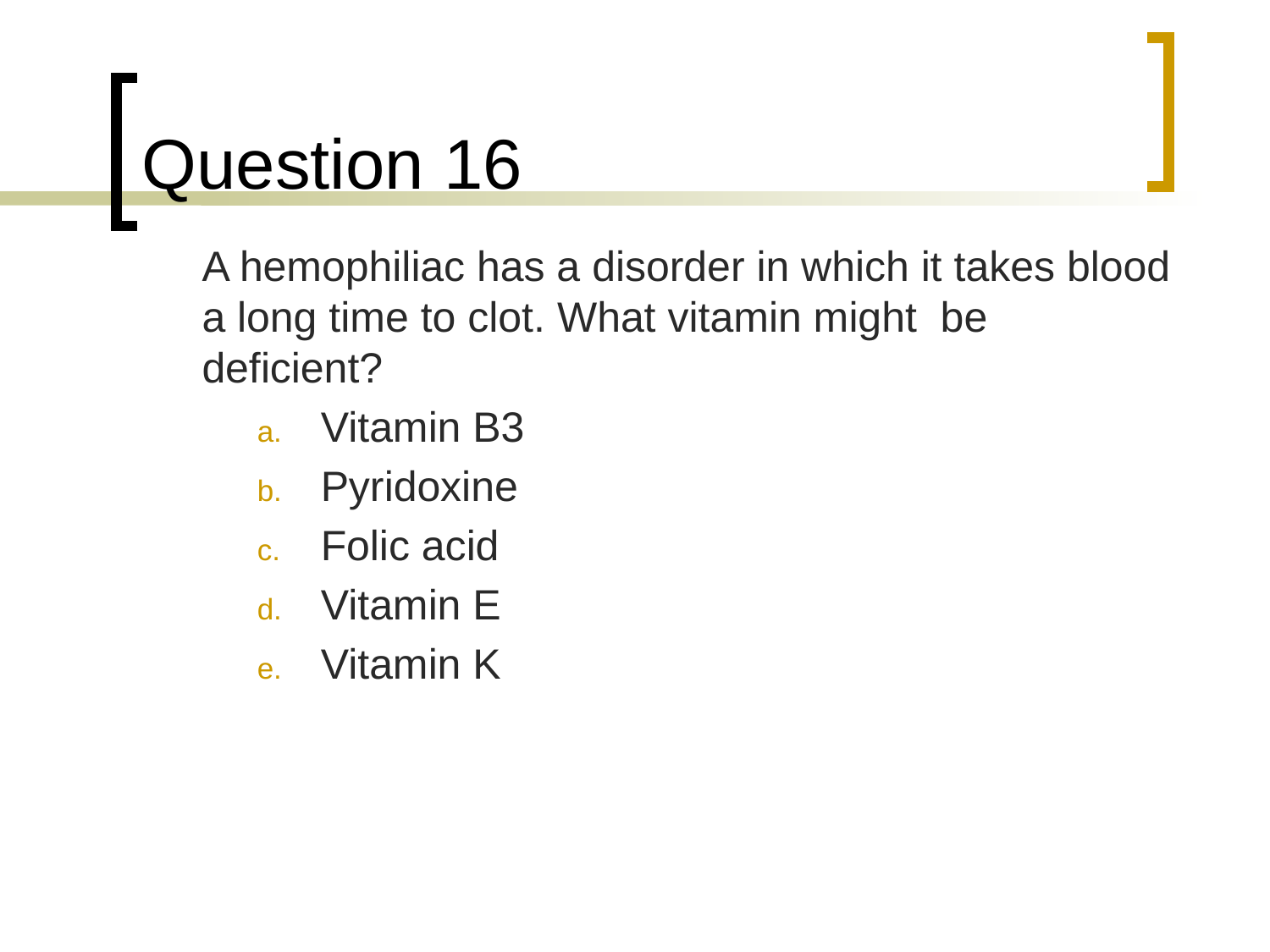

# Question 16
	A hemophiliac has a disorder in which it takes blood a long time to clot. What vitamin might  be deficient?
Vitamin B3
Pyridoxine
Folic acid
Vitamin E
Vitamin K